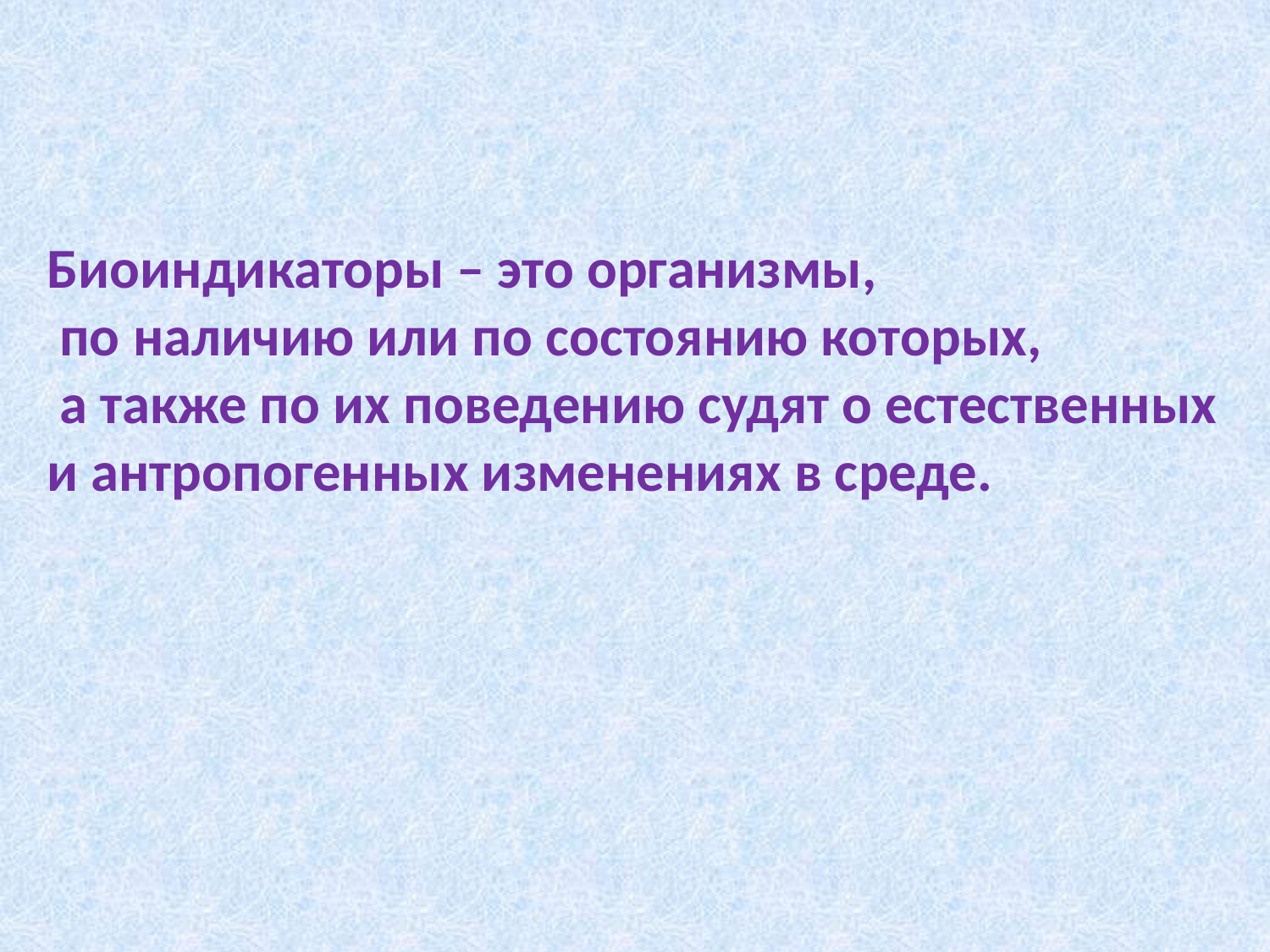

Биоиндикаторы – это организмы,
 по наличию или по состоянию которых,
 а также по их поведению судят о естественных
и антропогенных изменениях в среде.